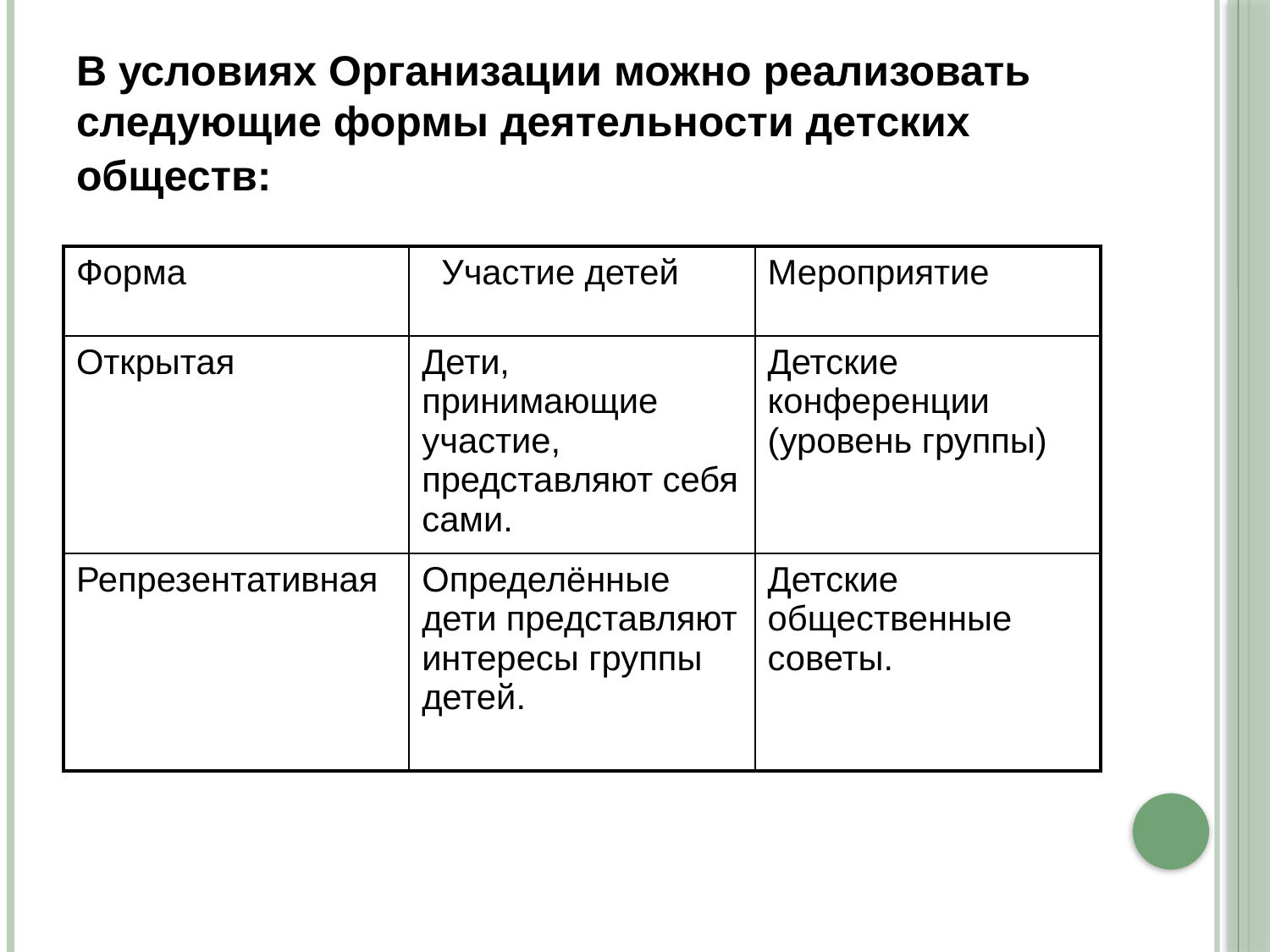

В условиях Организации можно реализовать следующие формы деятельности детских обществ:
| Форма | Участие детей | Мероприятие |
| --- | --- | --- |
| Открытая | Дети, принимающие участие, представляют себя сами. | Детские конференции (уровень группы) |
| Репрезентативная | Определённые дети представляют интересы группы детей. | Детские общественные советы. |